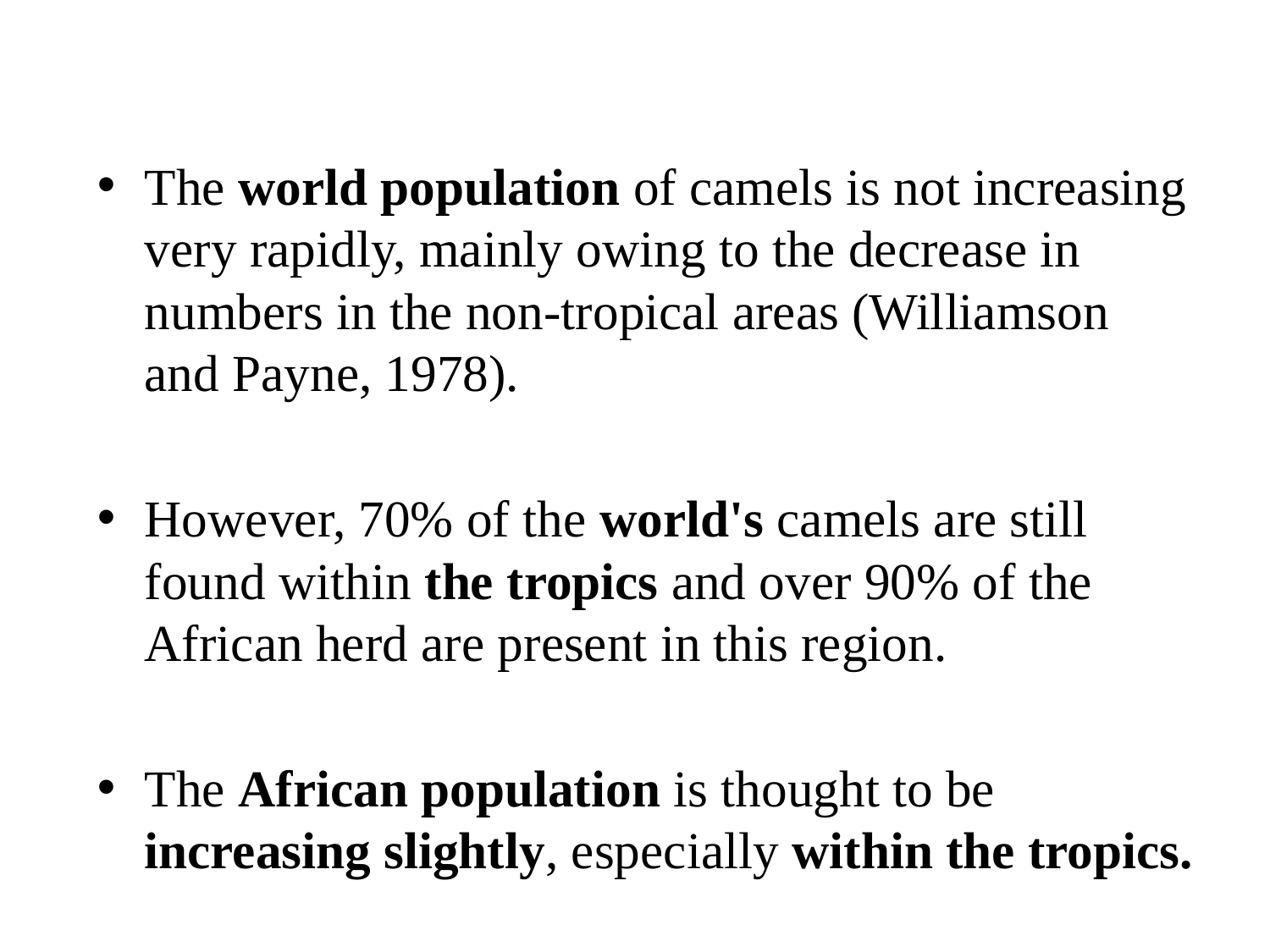

The world population of camels is not increasing very rapidly, mainly owing to the decrease in numbers in the non-tropical areas (Williamson and Payne, 1978).

However, 70% of the world's camels are still found within the tropics and over 90% of the African herd are present in this region.

The African population is thought to be increasing slightly, especially within the tropics.